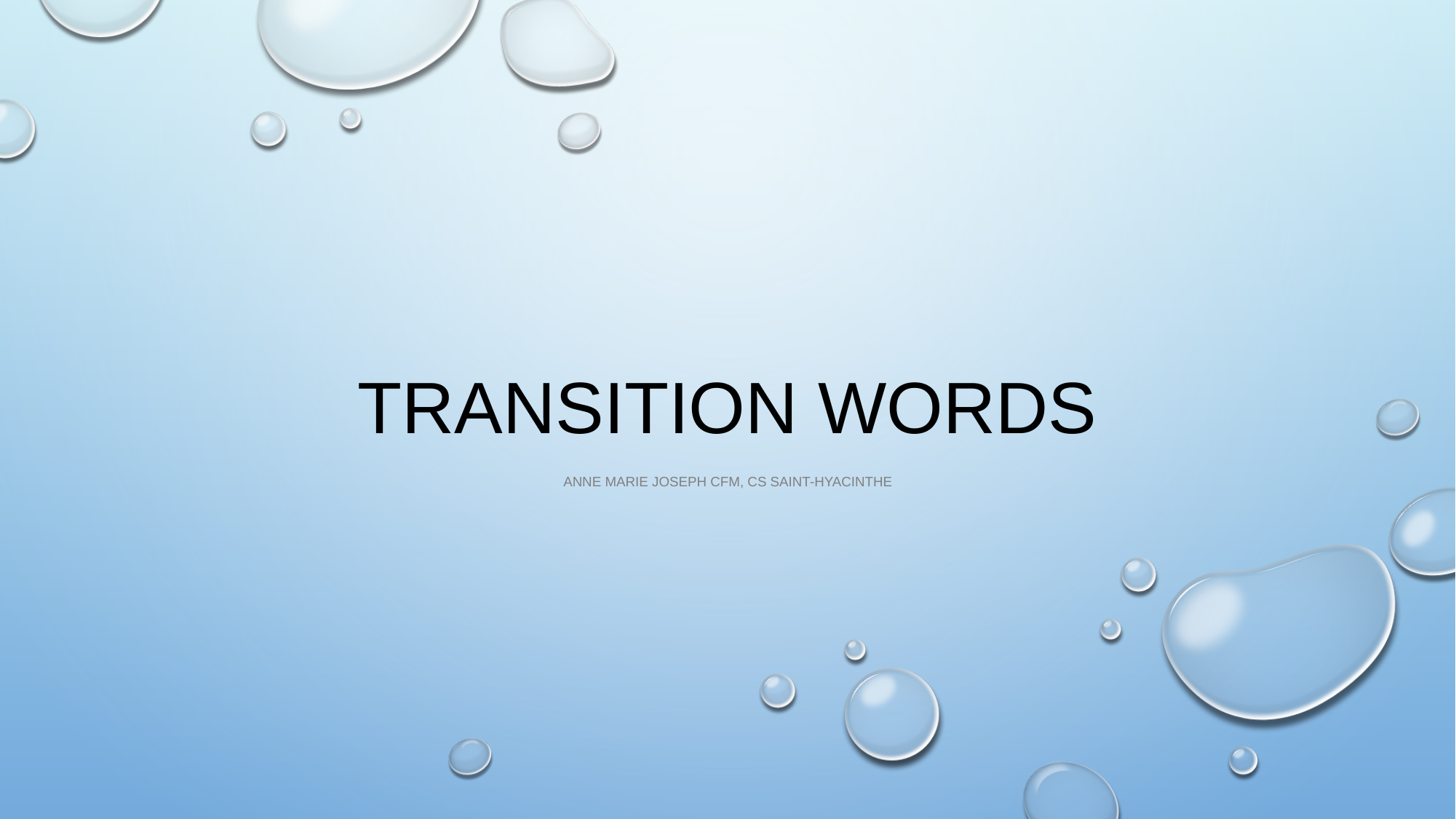

# TRANSITION WORDS
ANNE MARIE JOSEPH CFM, CS SAINT-HYACINTHE